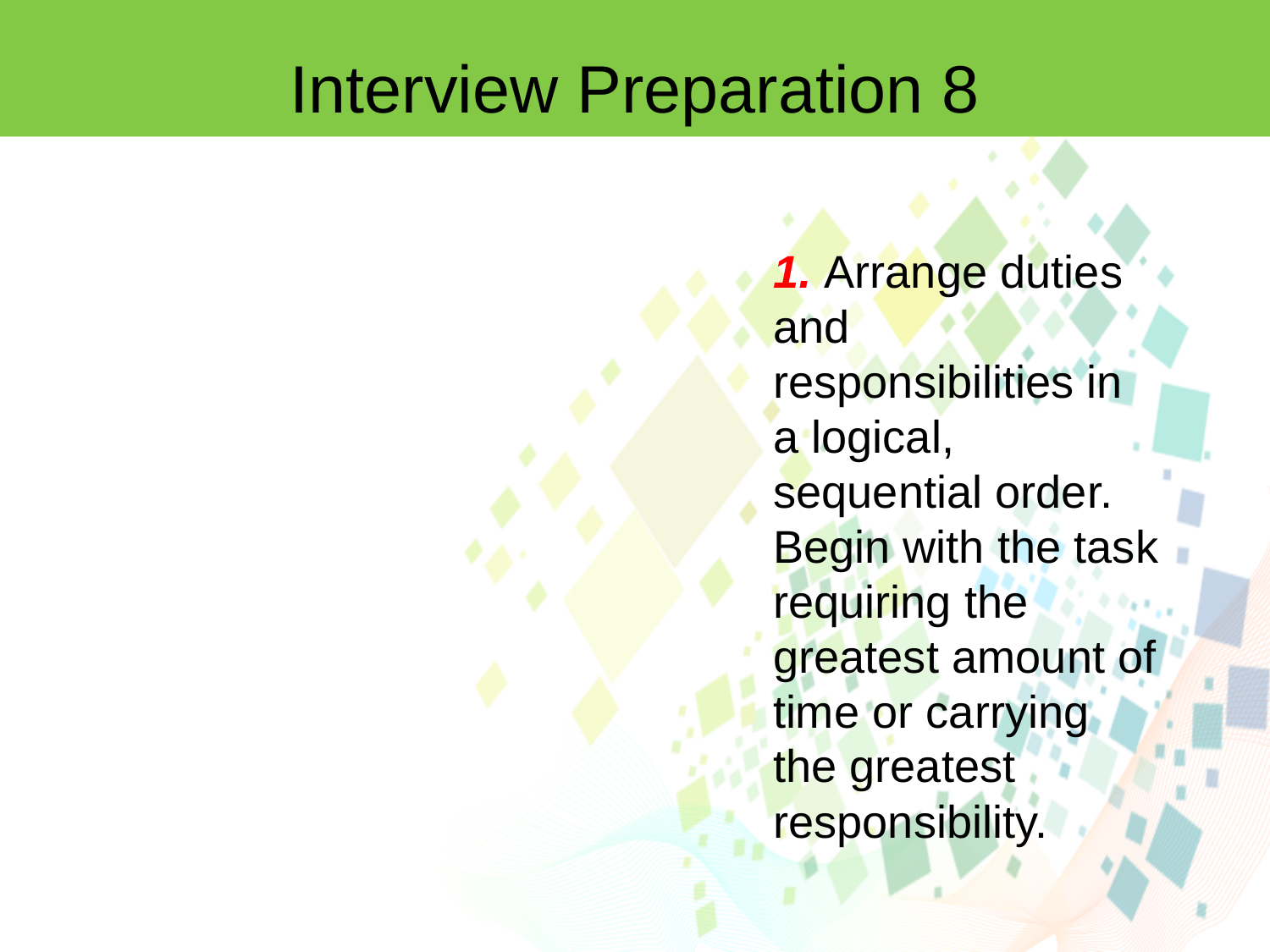

Interview Preparation 8
1. Arrange duties and responsibilities in a logical, sequential order. Begin with the task
requiring the greatest amount of time or carrying the greatest responsibility.